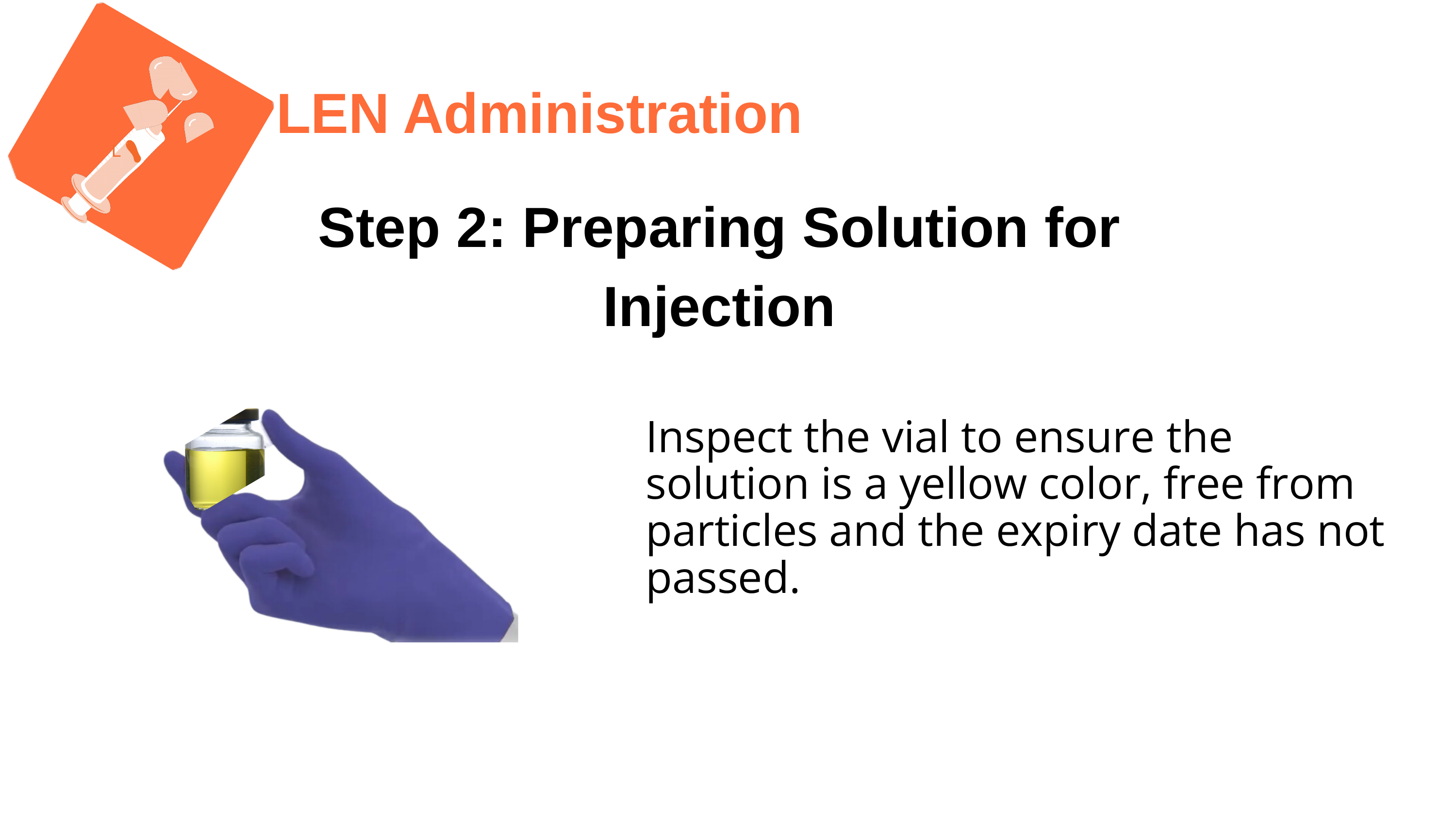

L
LEN Administration
Step 2: Preparing Solution for Injection

Inspect the vial to ensure the solution is a yellow color, free from particles and the expiry date has not passed.